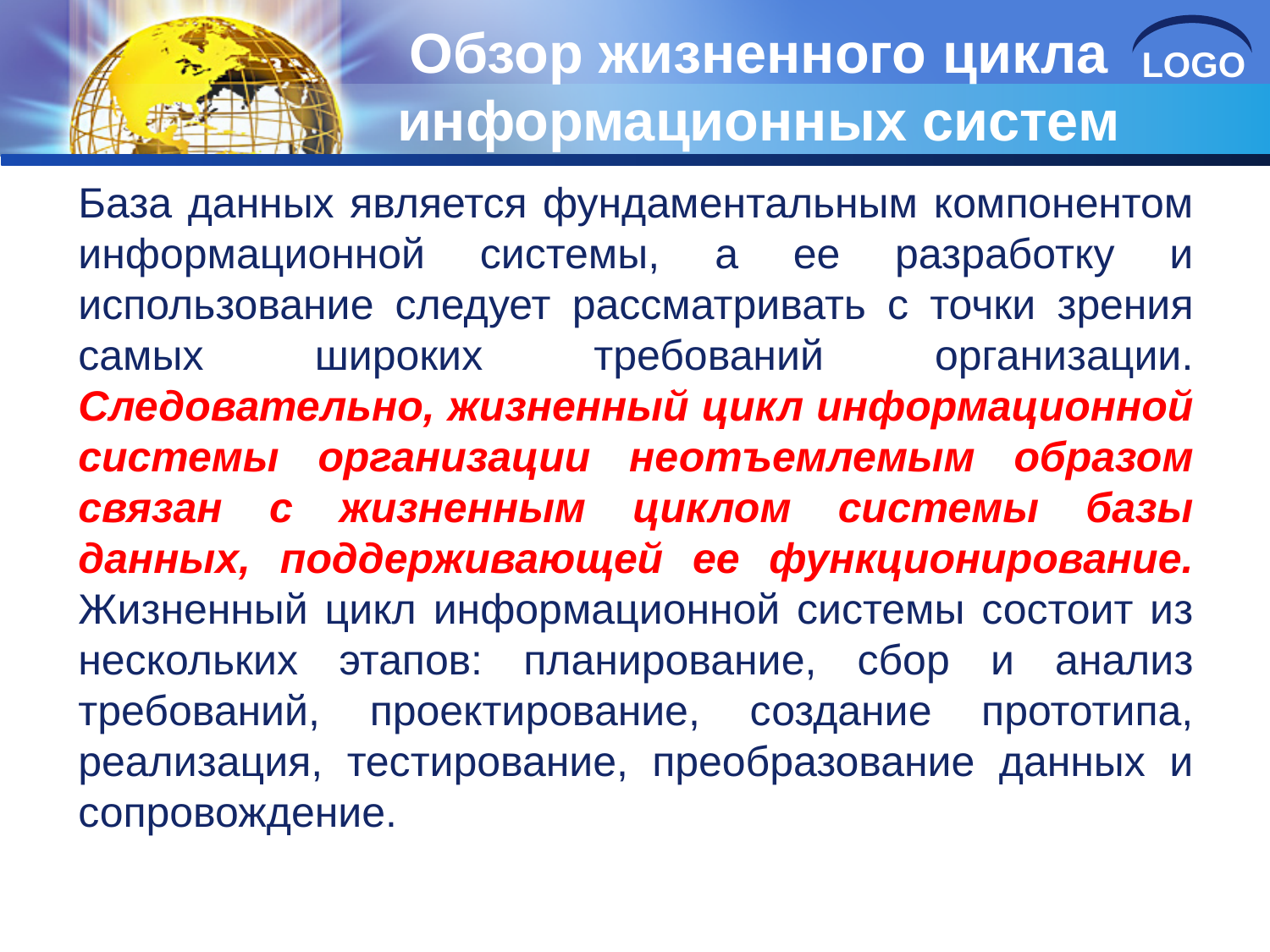

# Обзор жизненного цикла информационных систем
База данных является фундаментальным компонентом информационной системы, а ее разработку и использование следует рассматривать с точки зрения самых широких требований организации. Следовательно, жизненный цикл информационной системы организации неотъемлемым образом связан с жизненным циклом системы базы данных, поддерживающей ее функционирование. Жизненный цикл информационной системы состоит из нескольких этапов: планирование, сбор и анализ требований, проектирование, создание прототипа, реализация, тестирование, преобразование данных и сопровождение.